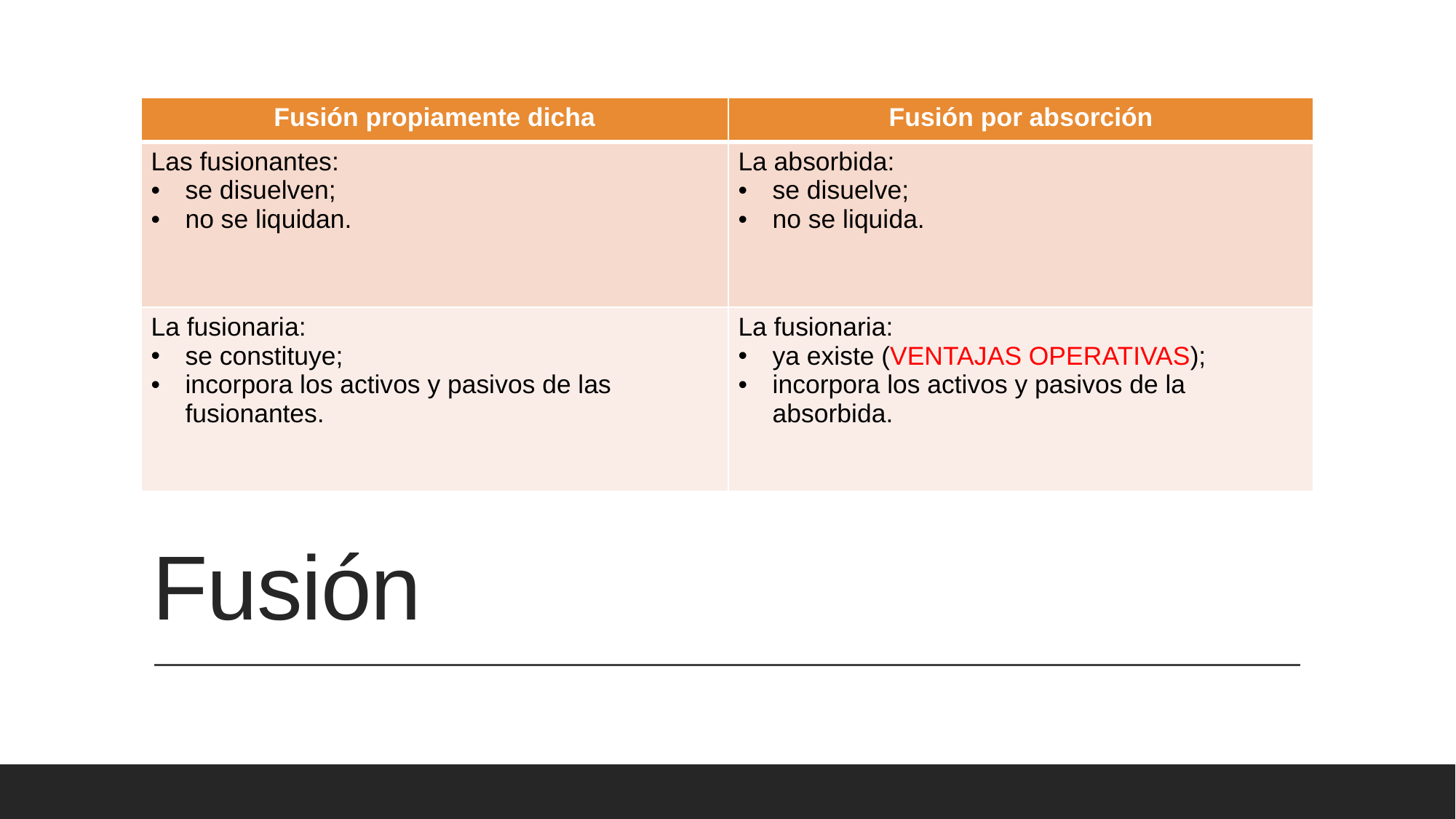

| Fusión propiamente dicha | Fusión por absorción |
| --- | --- |
| Las fusionantes: se disuelven; no se liquidan. | La absorbida: se disuelve; no se liquida. |
| La fusionaria: se constituye; incorpora los activos y pasivos de las fusionantes. | La fusionaria: ya existe (VENTAJAS OPERATIVAS); incorpora los activos y pasivos de la absorbida. |

Fusión